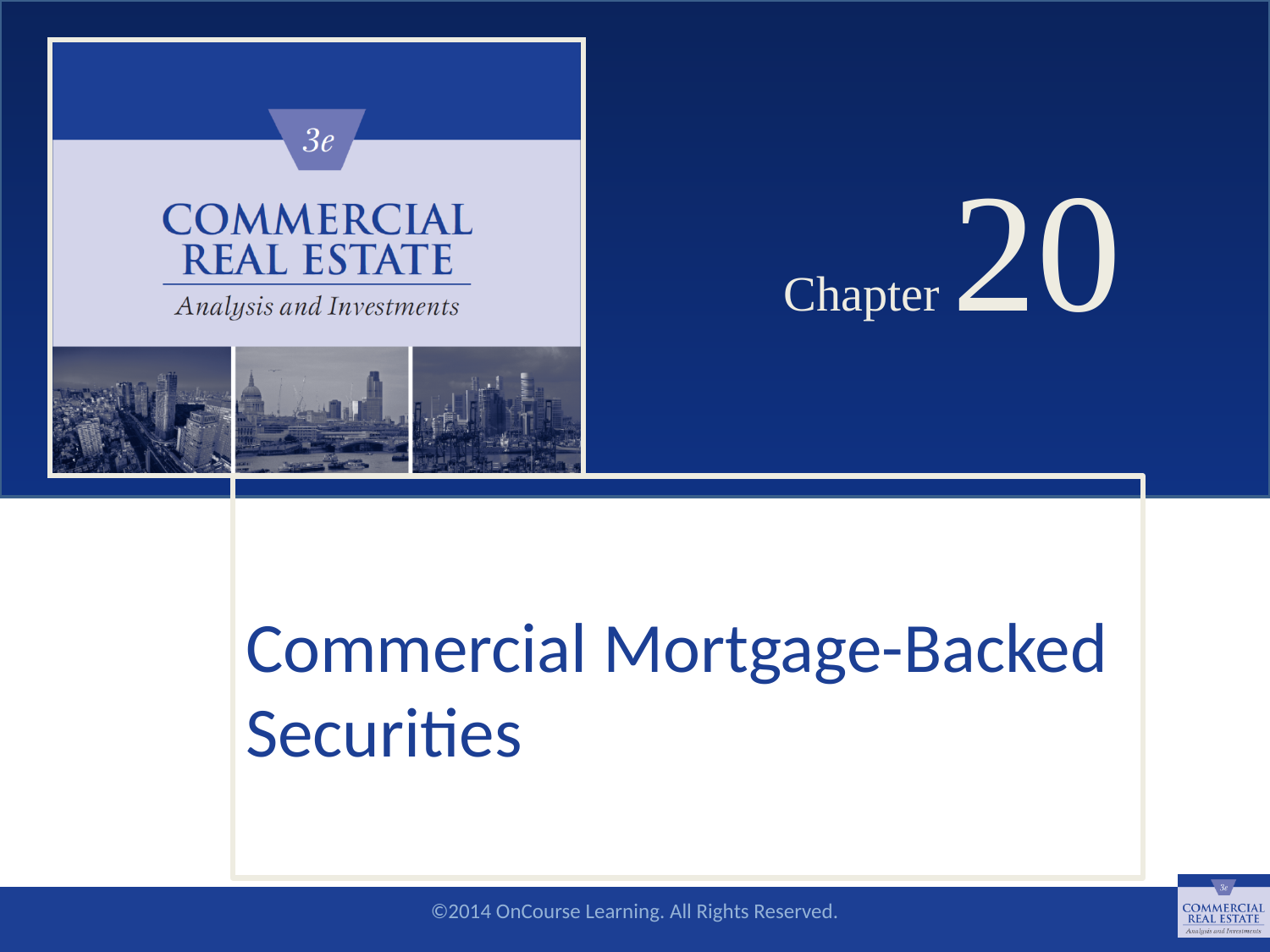

# Chapter 20
Commercial Mortgage-Backed Securities
SLIDE 1